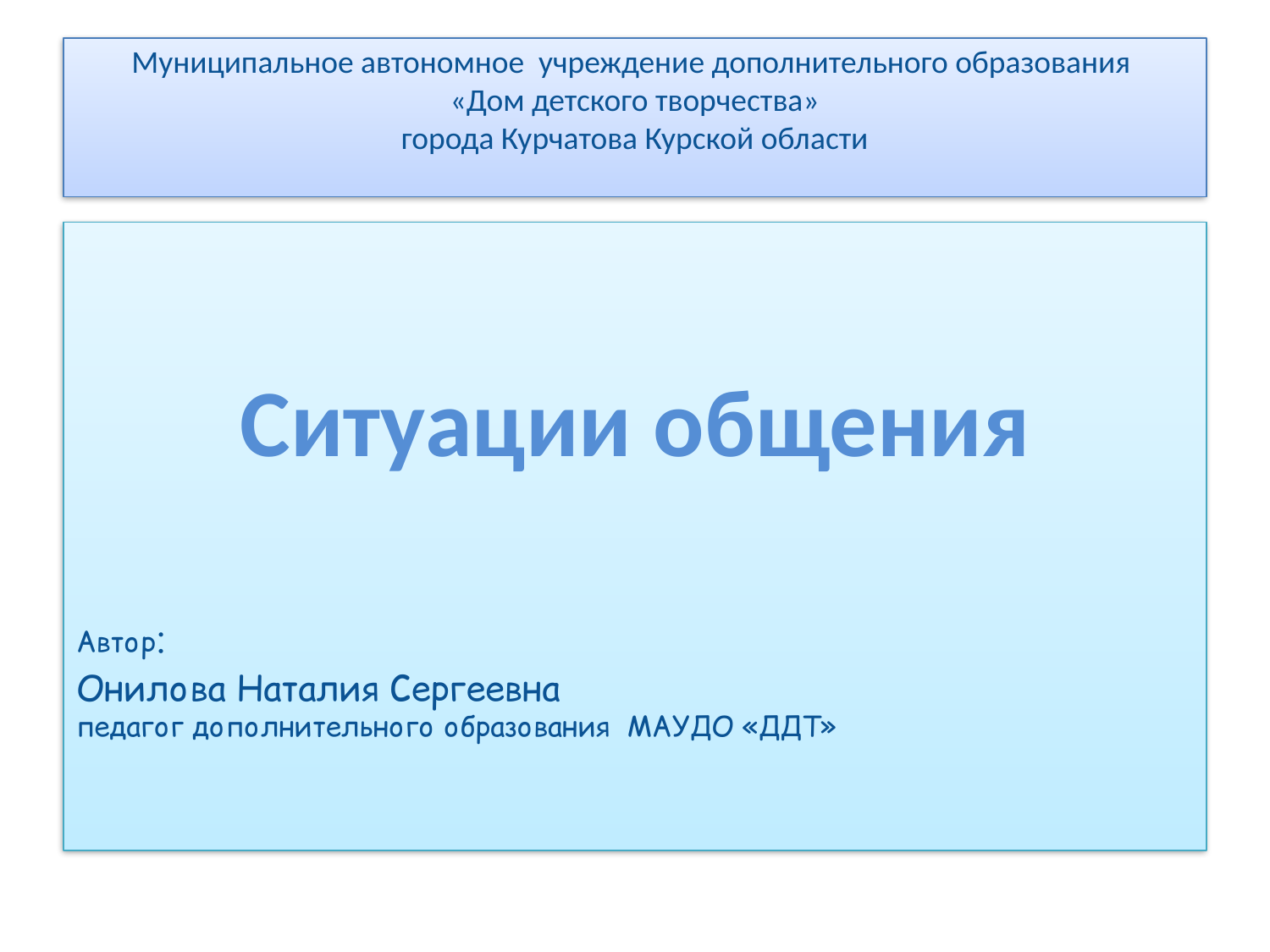

# Муниципальное автономное  учреждение дополнительного образования «Дом детского творчества» города Курчатова Курской области

Ситуации общения

Автор:
Онилова Наталия Сергеевна                                                                    педагог дополнительного образования  МАУДО «ДДТ»